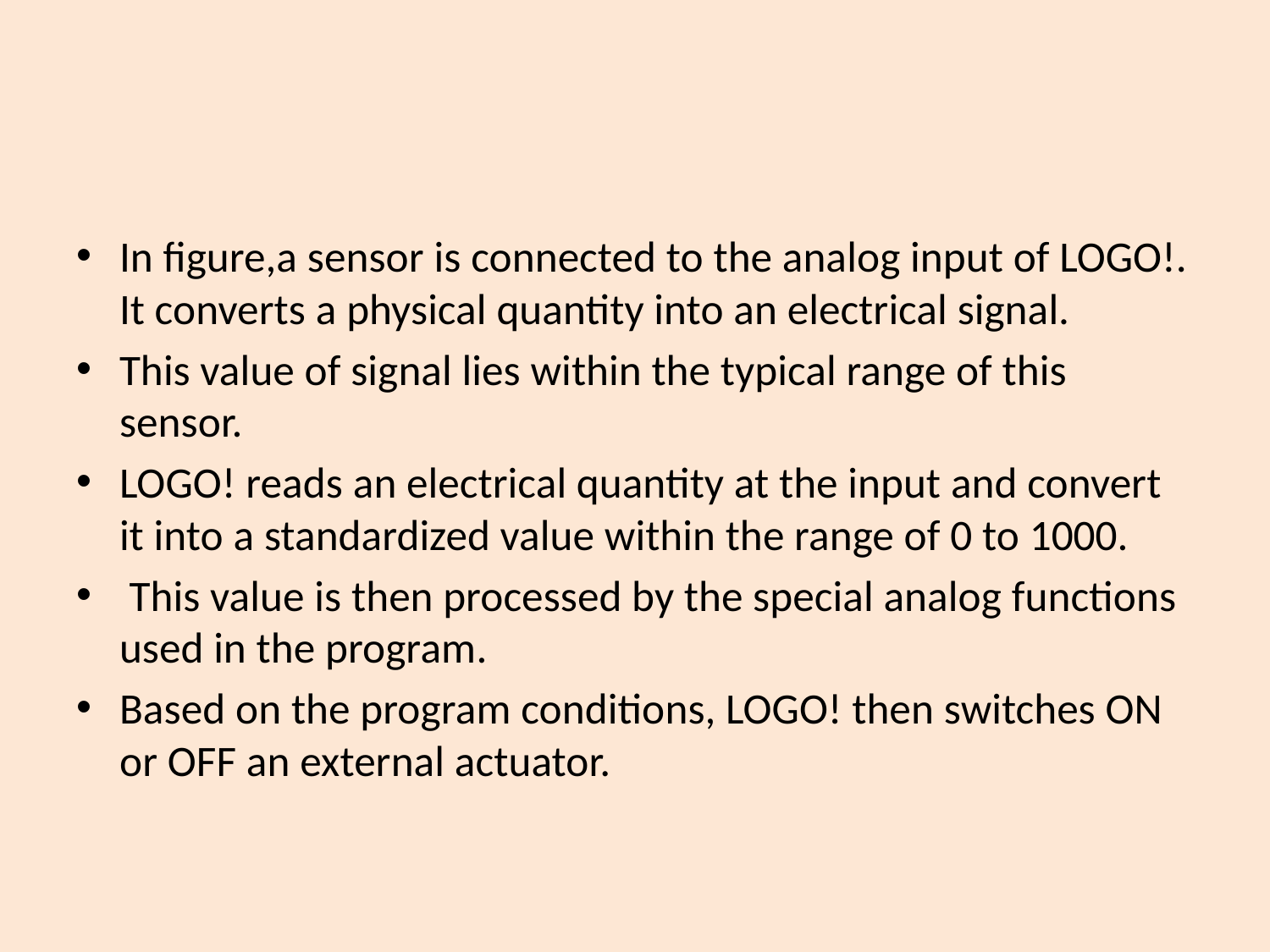

#
In figure,a sensor is connected to the analog input of LOGO!. It converts a physical quantity into an electrical signal.
This value of signal lies within the typical range of this sensor.
LOGO! reads an electrical quantity at the input and convert it into a standardized value within the range of 0 to 1000.
 This value is then processed by the special analog functions used in the program.
Based on the program conditions, LOGO! then switches ON or OFF an external actuator.